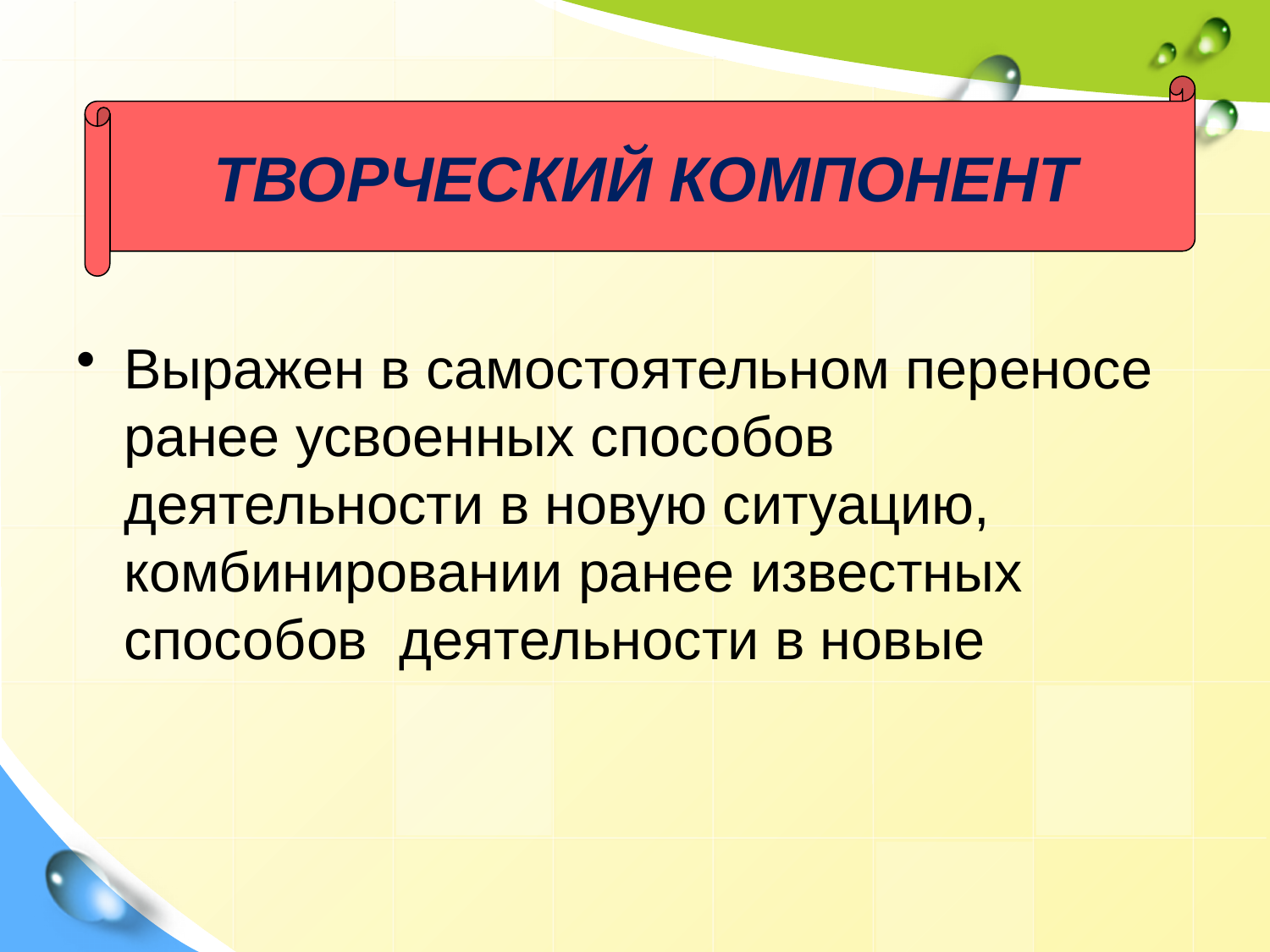

#
ТВОРЧЕСКИЙ КОМПОНЕНТ
Выражен в самостоятельном переносе ранее усвоенных способов деятельности в новую ситуацию, комбинировании ранее известных способов  деятельности в новые